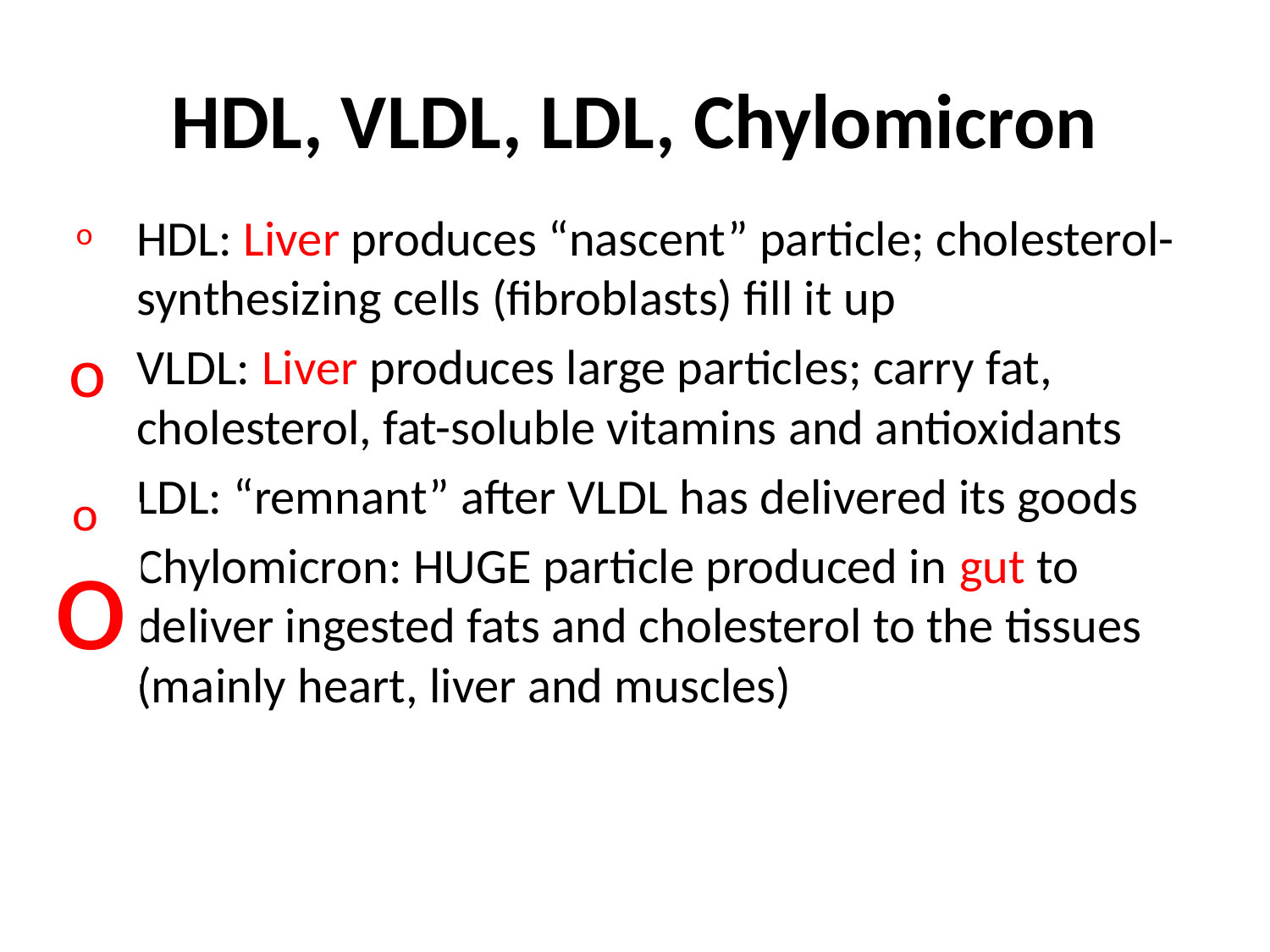

# HDL, VLDL, LDL, Chylomicron
HDL: Liver produces “nascent” particle; cholesterol-synthesizing cells (fibroblasts) fill it up
VLDL: Liver produces large particles; carry fat, cholesterol, fat-soluble vitamins and antioxidants
LDL: “remnant” after VLDL has delivered its goods
Chylomicron: HUGE particle produced in gut to deliver ingested fats and cholesterol to the tissues (mainly heart, liver and muscles)
o
o
o
o